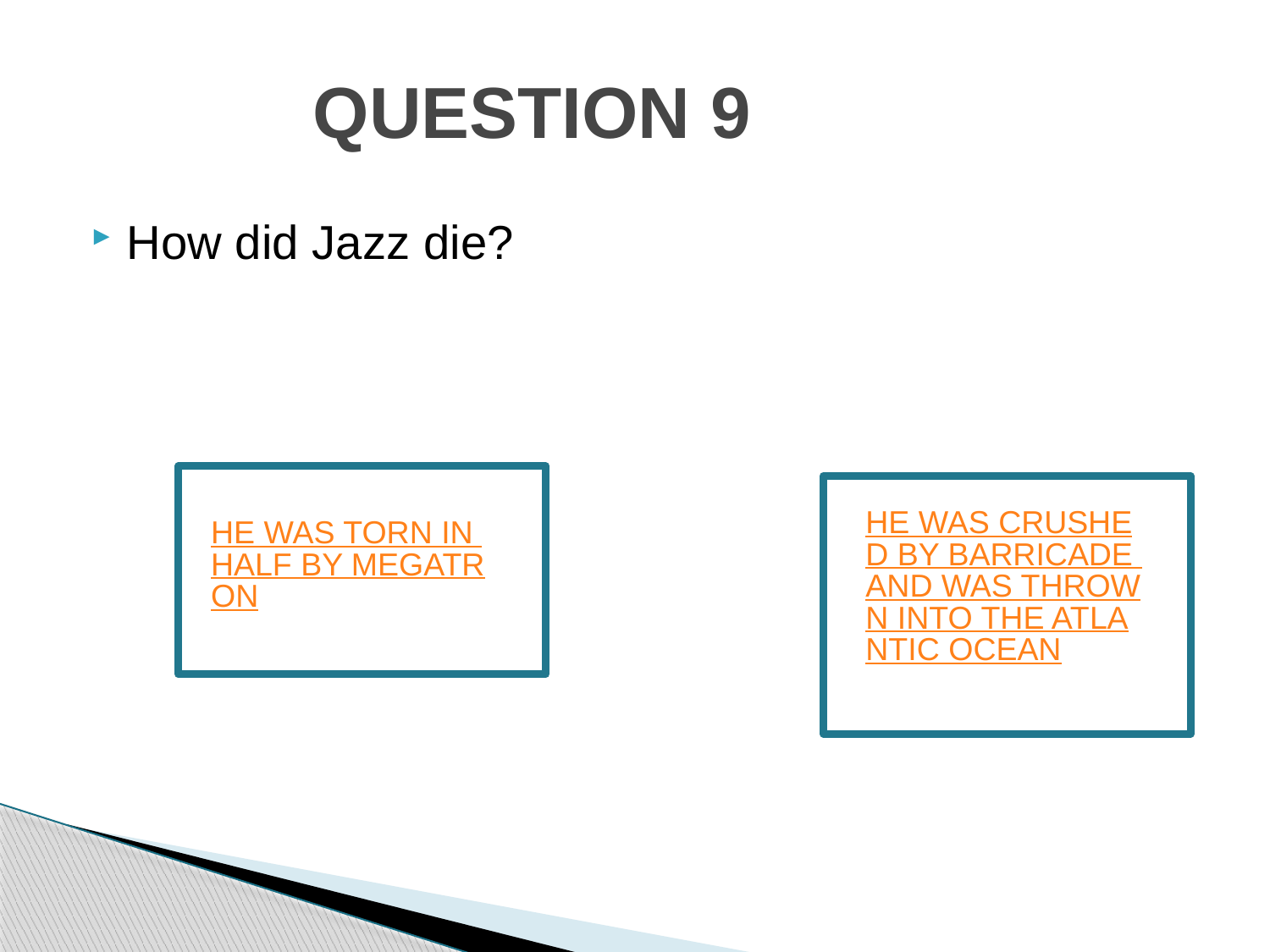

# QUESTION 9
How did Jazz die?

HE WAS TORN IN HALF BY MEGATRON

HE WAS CRUSHED BY BARRICADE AND WAS THROWN INTO THE ATLANTIC OCEAN